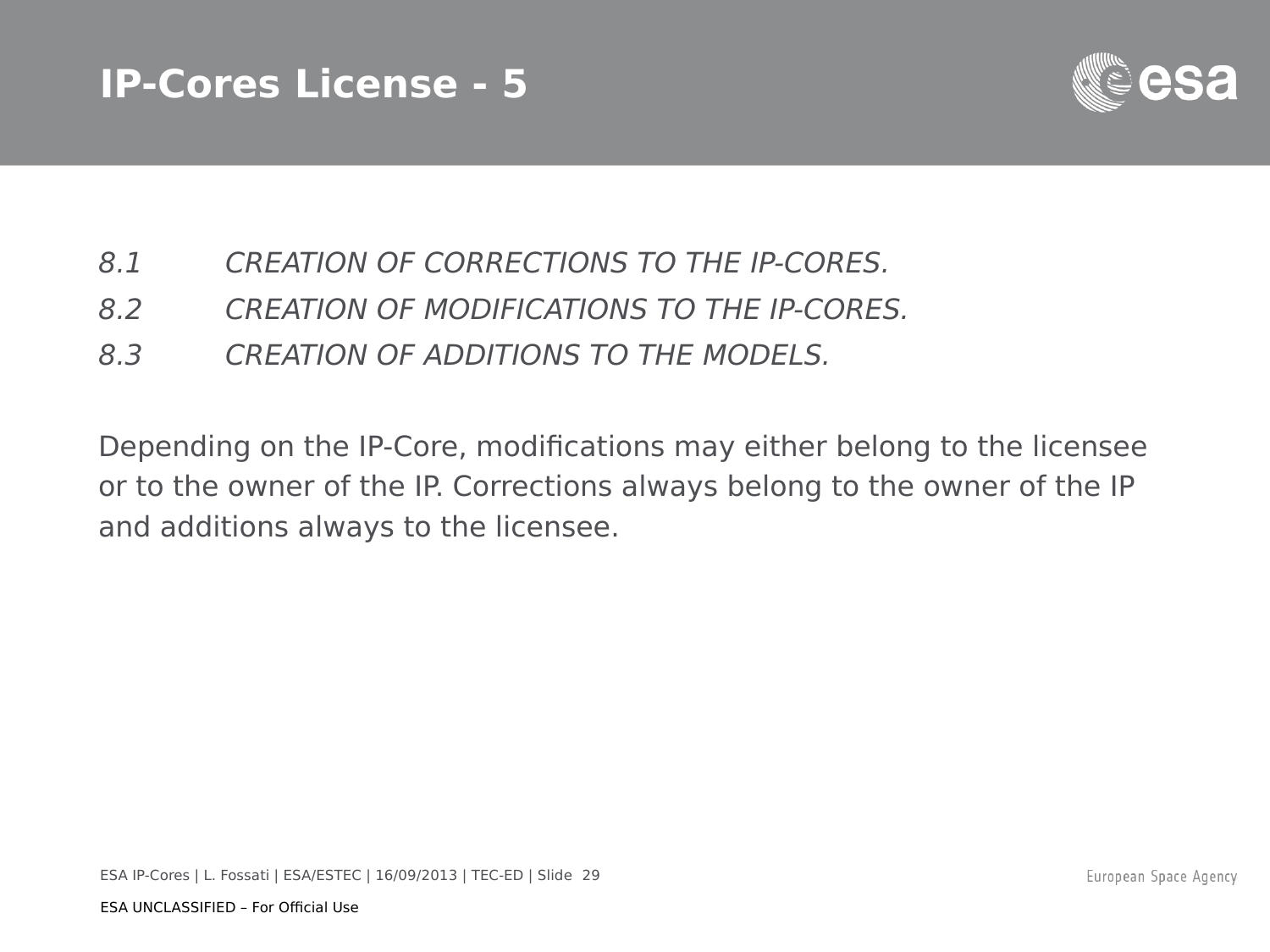

# IP-Cores License - 5
8.1 	CREATION OF CORRECTIONS TO THE IP-CORES.
8.2 	CREATION OF MODIFICATIONS TO THE IP-CORES.
8.3 	CREATION OF ADDITIONS TO THE MODELS.

Depending on the IP-Core, modifications may either belong to the licensee or to the owner of the IP. Corrections always belong to the owner of the IP and additions always to the licensee.